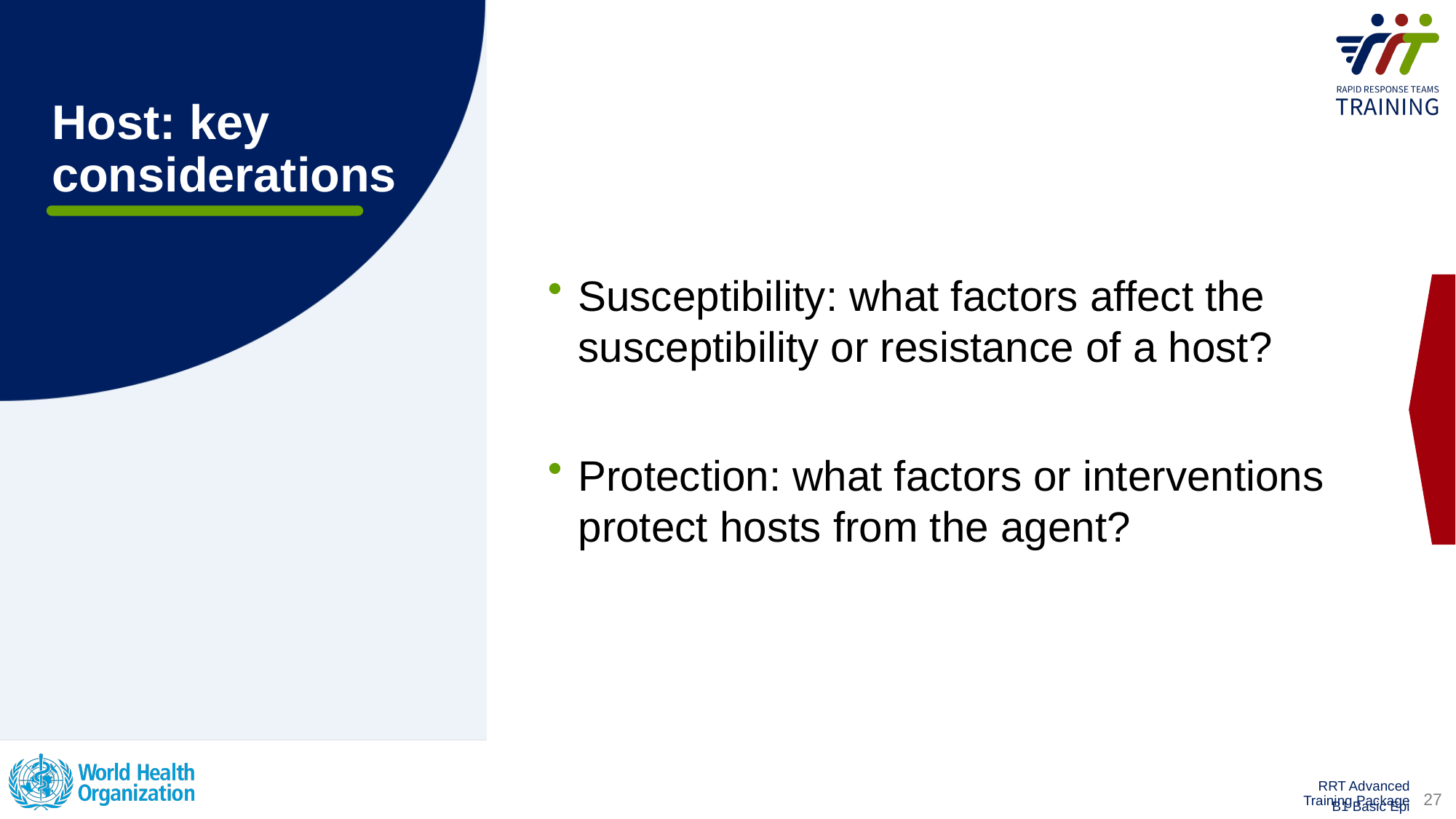

# Host: key considerations
Susceptibility: what factors affect the susceptibility or resistance of a host?

Protection: what factors or interventions protect hosts from the agent?